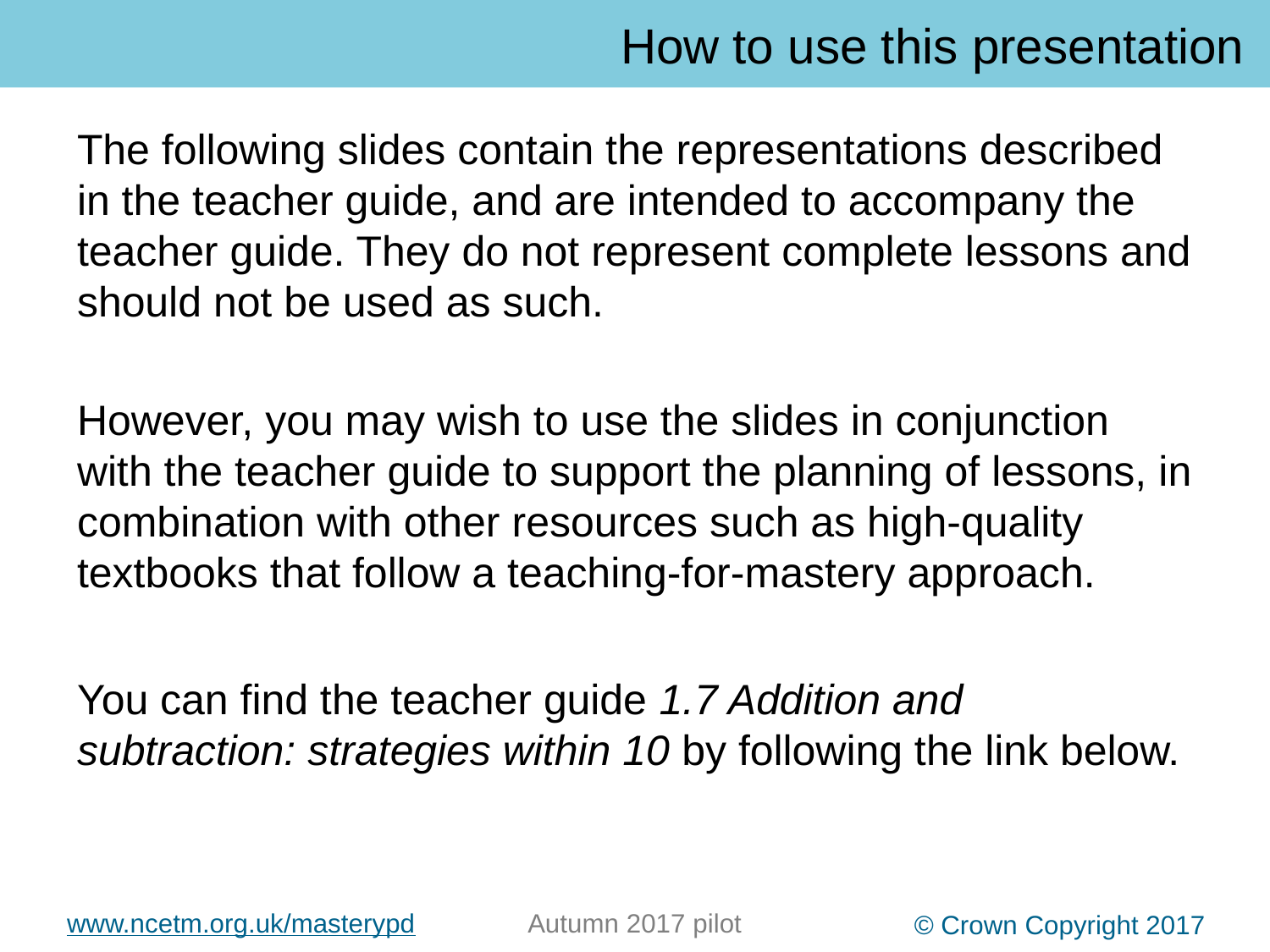

How to use this presentation
You can find the teacher guide 1.7 Addition and subtraction: strategies within 10 by following the link below.